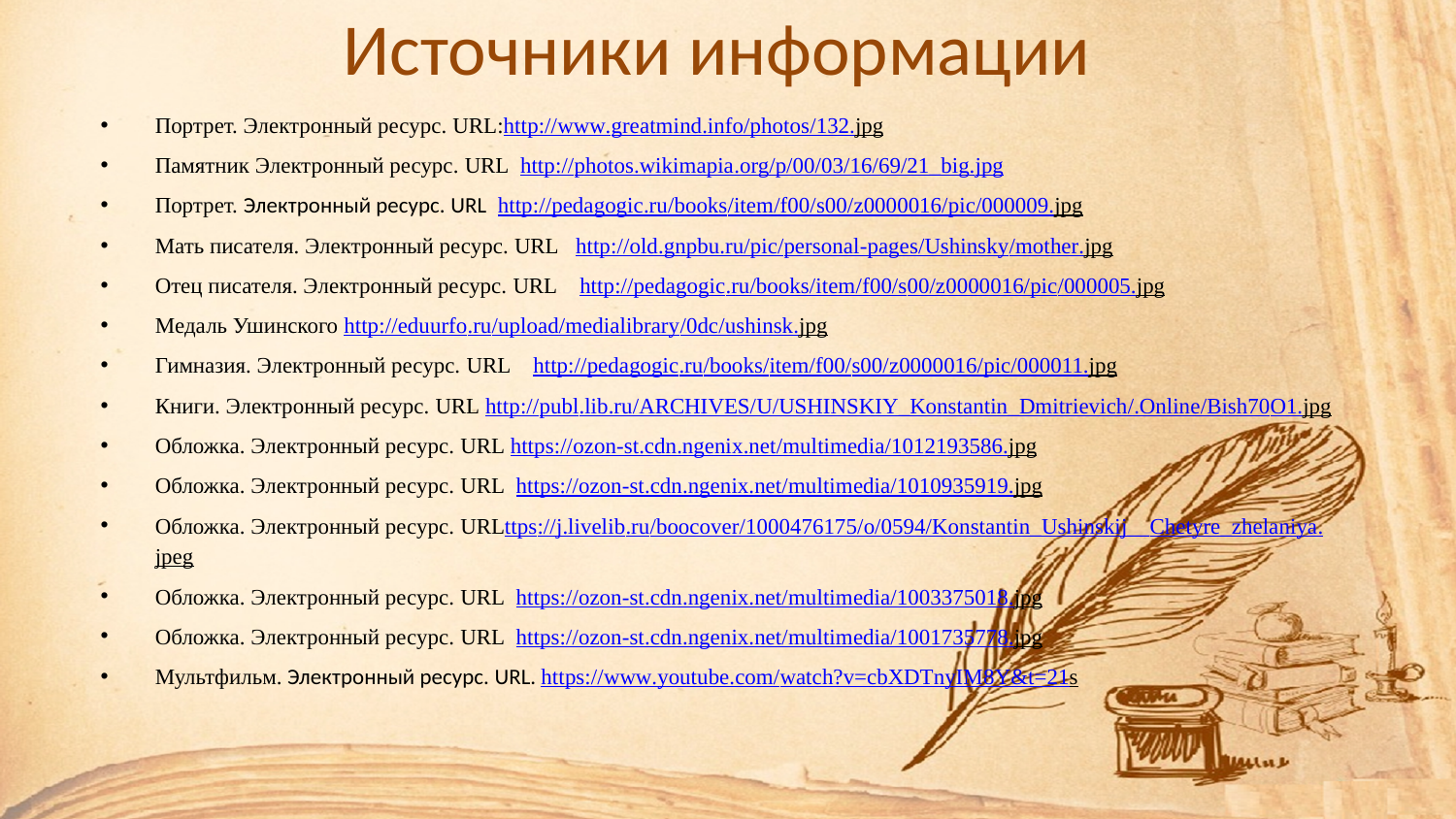

# Источники информации
Портрет. Электронный ресурс. URL:http://www.greatmind.info/photos/132.jpg
Памятник Электронный ресурс. URL  http://photos.wikimapia.org/p/00/03/16/69/21_big.jpg
Портрет. Электронный ресурс. URL  http://pedagogic.ru/books/item/f00/s00/z0000016/pic/000009.jpg
Мать писателя. Электронный ресурс. URL   http://old.gnpbu.ru/pic/personal-pages/Ushinsky/mother.jpg
Отец писателя. Электронный ресурс. URL    http://pedagogic.ru/books/item/f00/s00/z0000016/pic/000005.jpg
Медаль Ушинского http://eduurfo.ru/upload/medialibrary/0dc/ushinsk.jpg
Гимназия. Электронный ресурс. URL    http://pedagogic.ru/books/item/f00/s00/z0000016/pic/000011.jpg
Книги. Электронный ресурс. URL http://publ.lib.ru/ARCHIVES/U/USHINSKIY_Konstantin_Dmitrievich/.Online/Bish70O1.jpg
Обложка. Электронный ресурс. URL https://ozon-st.cdn.ngenix.net/multimedia/1012193586.jpg
Обложка. Электронный ресурс. URL  https://ozon-st.cdn.ngenix.net/multimedia/1010935919.jpg
Обложка. Электронный ресурс. URLttps://j.livelib.ru/boocover/1000476175/o/0594/Konstantin_Ushinskij__Chetyre_zhelaniya.jpeg
Обложка. Электронный ресурс. URL  https://ozon-st.cdn.ngenix.net/multimedia/1003375018.jpg
Обложка. Электронный ресурс. URL  https://ozon-st.cdn.ngenix.net/multimedia/1001735778.jpg
Мультфильм. Электронный ресурс. URL. https://www.youtube.com/watch?v=cbXDTnyIM8Y&t=21s